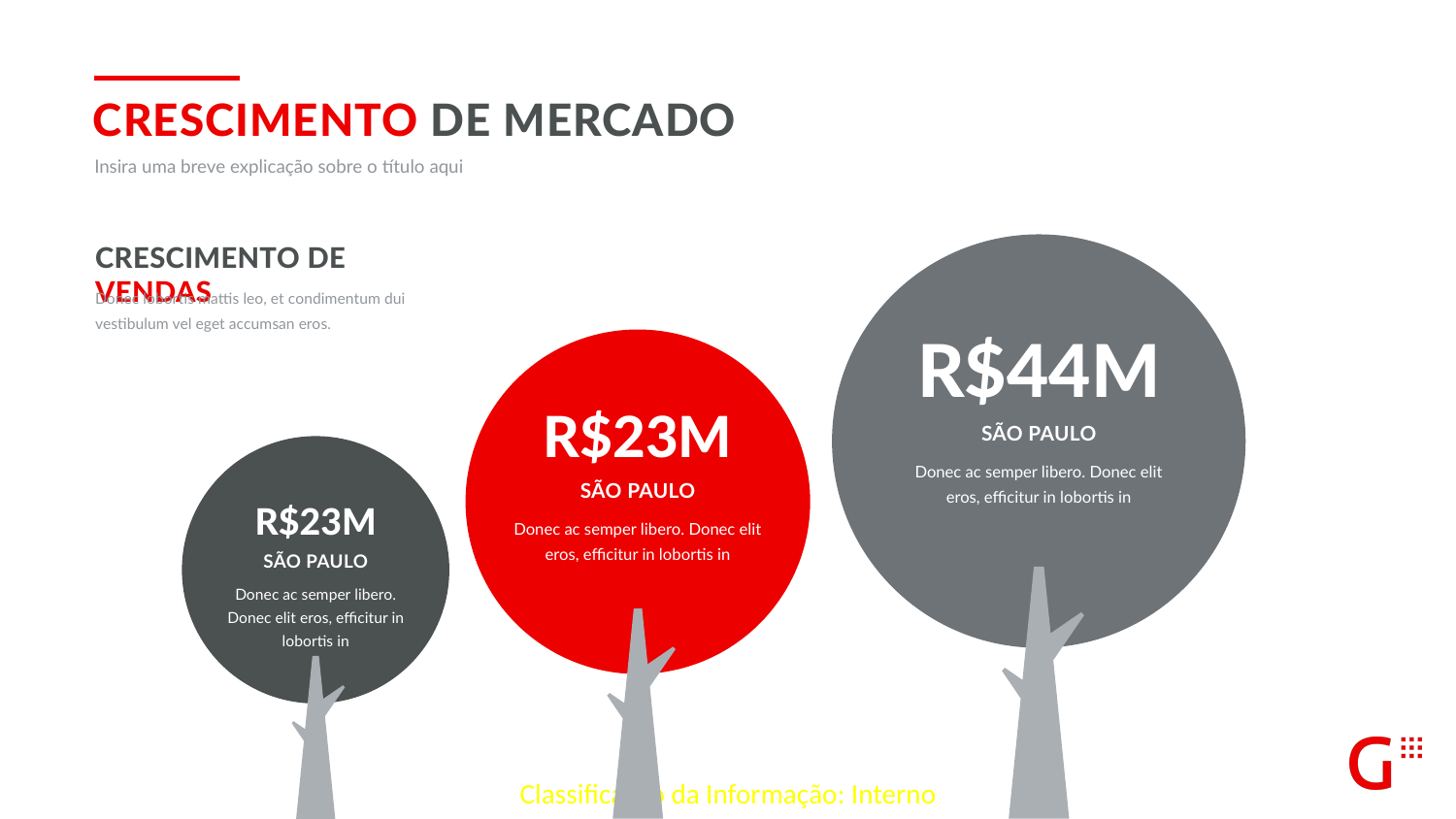

Crescimento de mercado
Insira uma breve explicação sobre o título aqui

Crescimento de vendas
Donec lobortis mattis leo, et condimentum dui vestibulum vel eget accumsan eros.
R$44M

R$23M
São Paulo
Donec ac semper libero. Donec elit eros, efficitur in lobortis in

São Paulo
Donec ac semper libero. Donec elit eros, efficitur in lobortis in
R$23M
São Paulo
Donec ac semper libero. Donec elit eros, efficitur in lobortis in